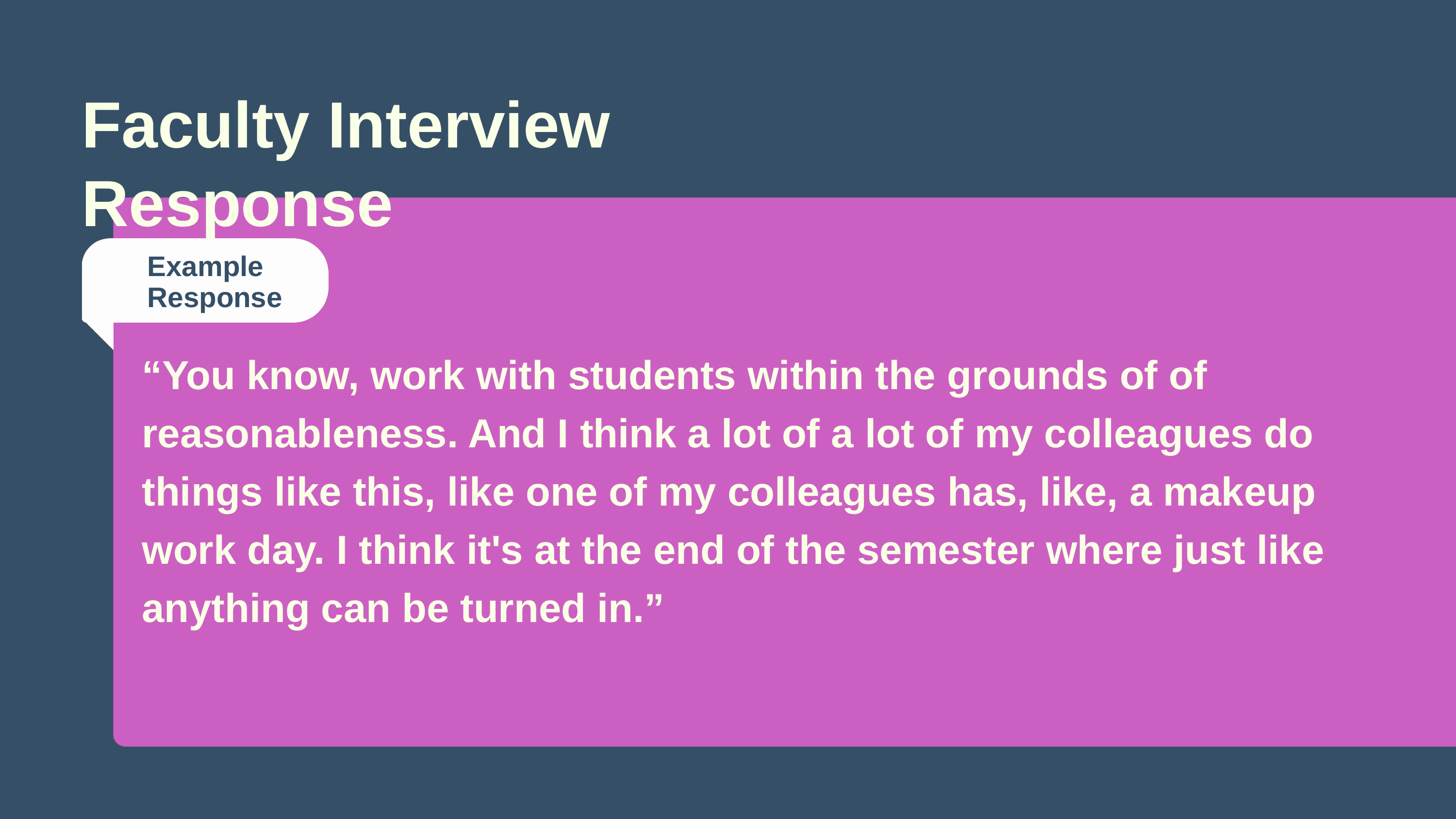

Faculty Interview Response

Example Response
“You know, work with students within the grounds of of reasonableness. And I think a lot of a lot of my colleagues do things like this, like one of my colleagues has, like, a makeup work day. I think it's at the end of the semester where just like anything can be turned in.”